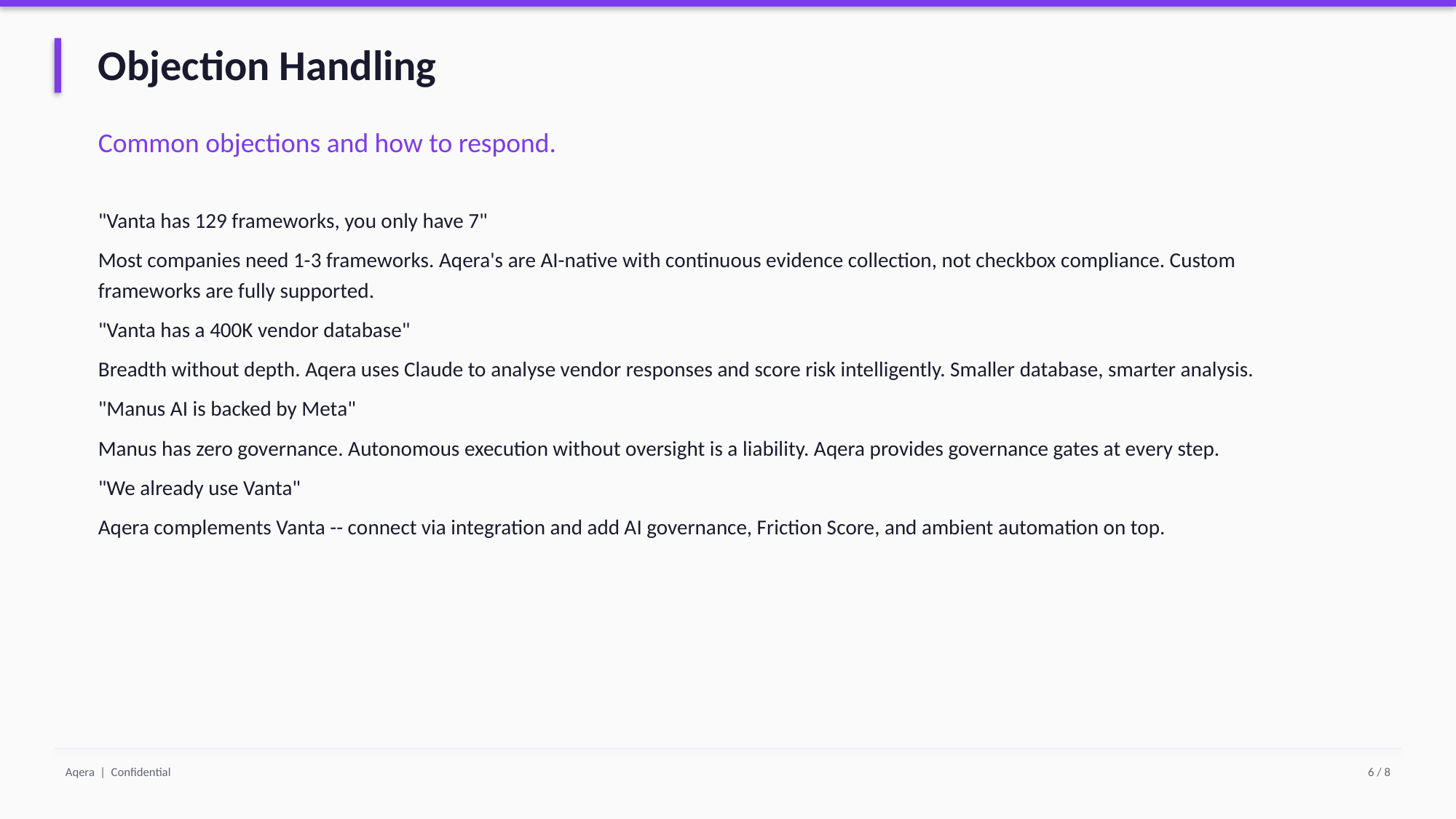

Objection Handling

Common objections and how to respond.
"Vanta has 129 frameworks, you only have 7"
Most companies need 1-3 frameworks. Aqera's are AI-native with continuous evidence collection, not checkbox compliance. Custom frameworks are fully supported.
"Vanta has a 400K vendor database"
Breadth without depth. Aqera uses Claude to analyse vendor responses and score risk intelligently. Smaller database, smarter analysis.
"Manus AI is backed by Meta"
Manus has zero governance. Autonomous execution without oversight is a liability. Aqera provides governance gates at every step.
"We already use Vanta"
Aqera complements Vanta -- connect via integration and add AI governance, Friction Score, and ambient automation on top.

Aqera  |  Confidential
6 / 8